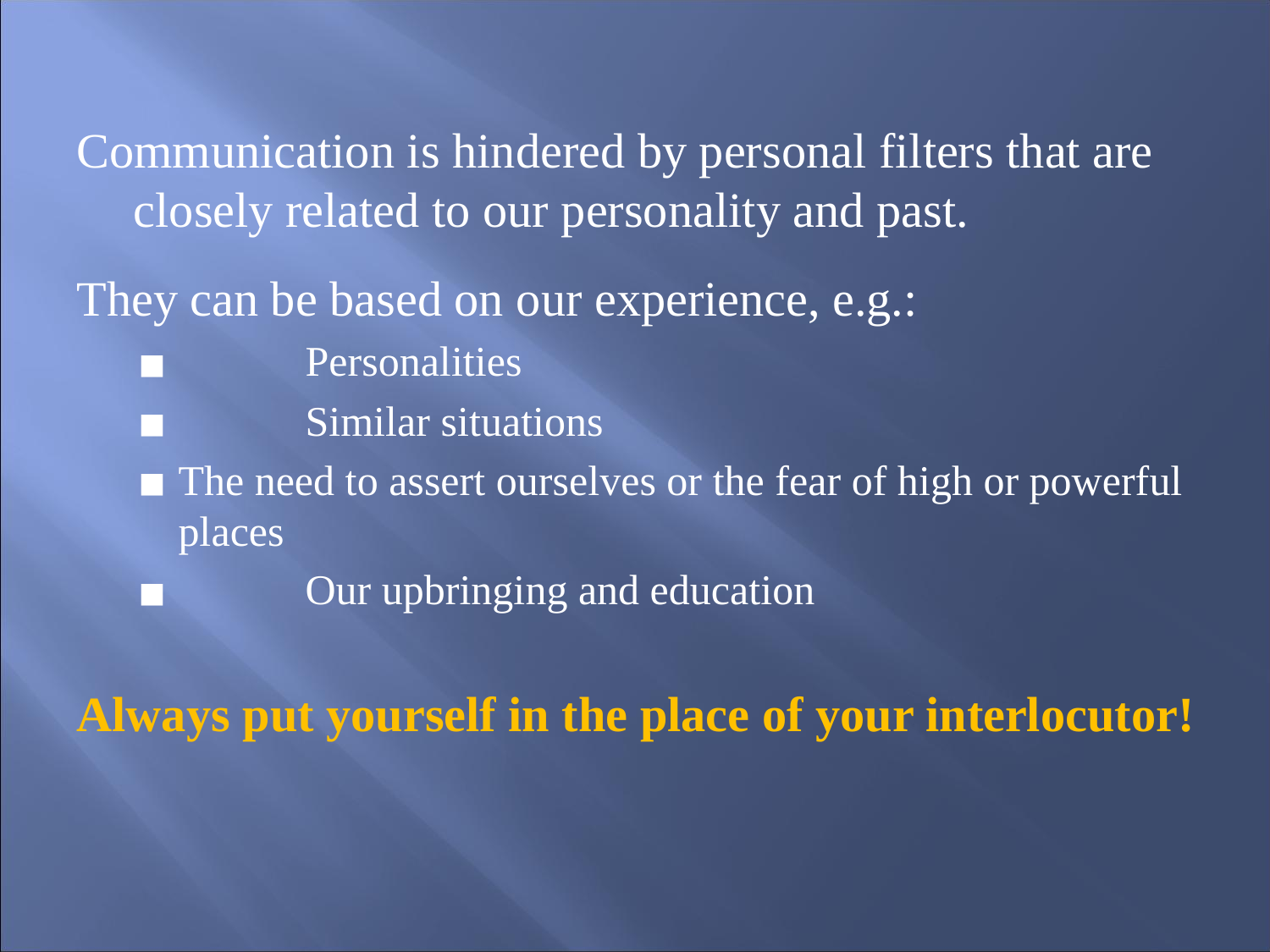

#
Communication is hindered by personal filters that are closely related to our personality and past.

They can be based on our experience, e.g.:
	Personalities
	Similar situations
The need to assert ourselves or the fear of high or powerful places
	Our upbringing and education

Always put yourself in the place of your interlocutor!